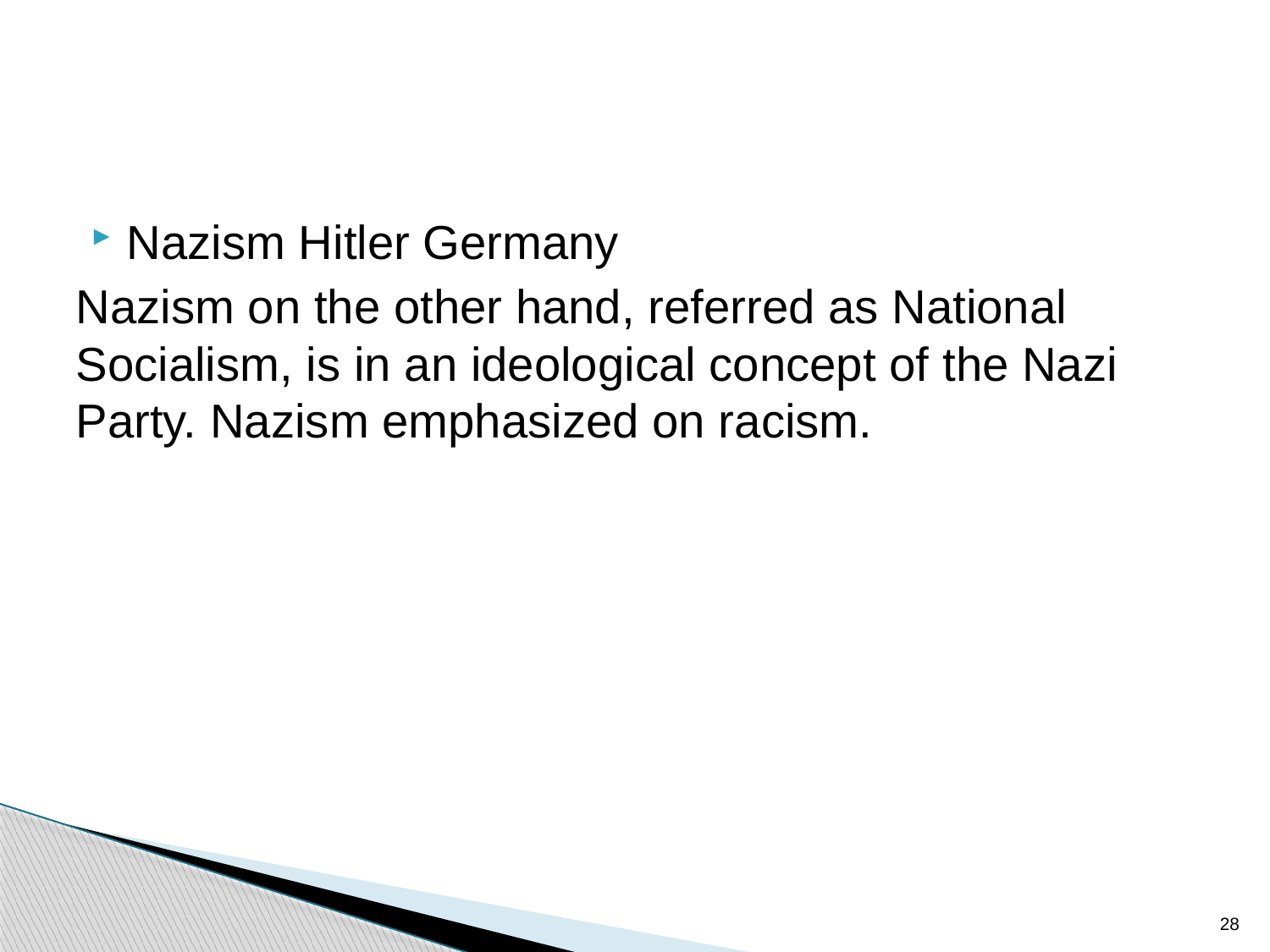

#
Nazism Hitler Germany
Nazism on the other hand, referred as National Socialism, is in an ideological concept of the Nazi Party. Nazism emphasized on racism.
28